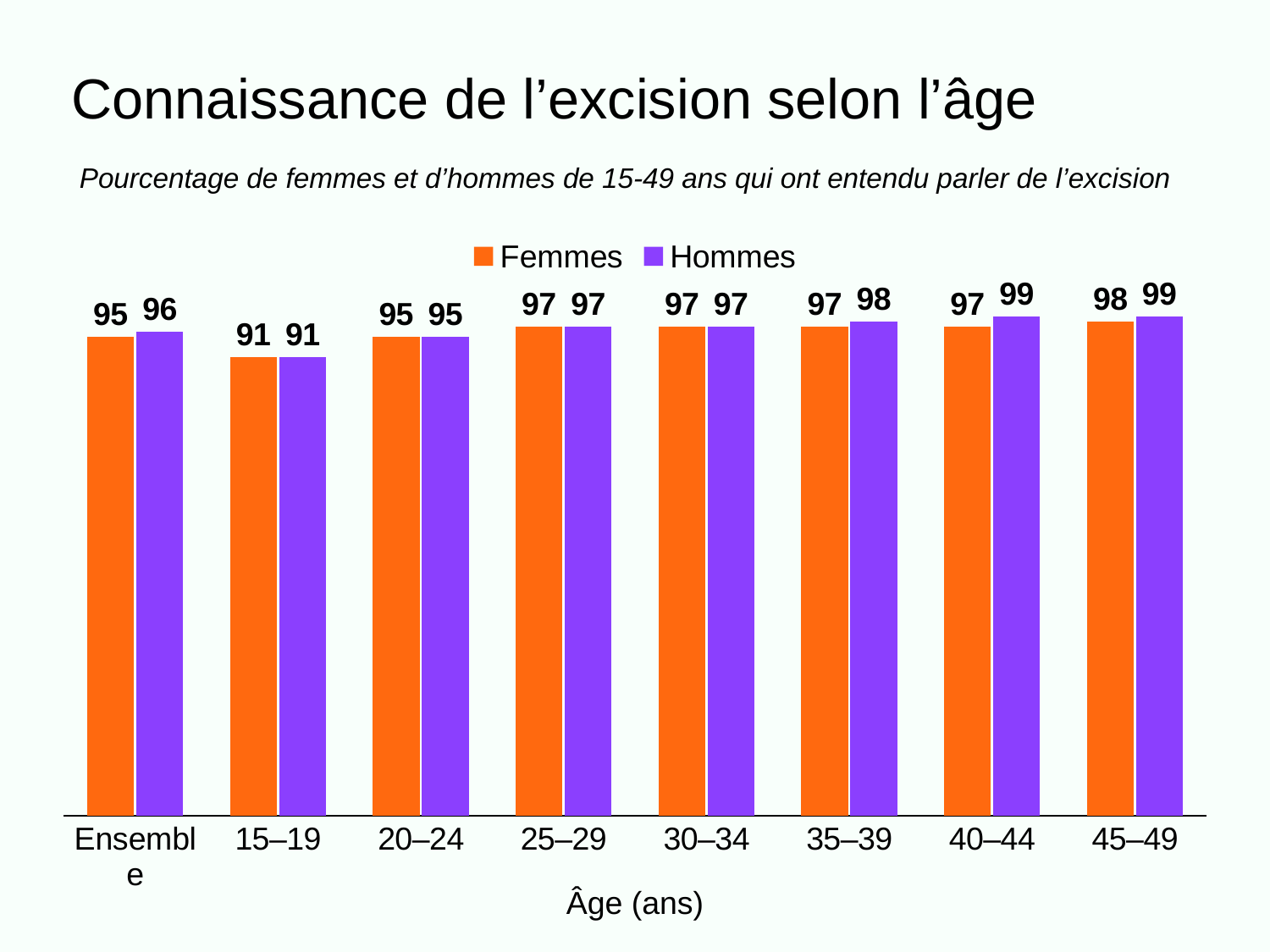

# Connaissance de l’excision selon l’âge
 Pourcentage de femmes et d’hommes de 15-49 ans qui ont entendu parler de l’excision

### Chart

| Category | Femmes | Hommes |
|---|---|---|
| Ensemble | 95.0 | 96.0 |
| 15–19 | 91.0 | 91.0 |
| 20–24 | 95.0 | 95.0 |
| 25–29 | 97.0 | 97.0 |
| 30–34 | 97.0 | 97.0 |
| 35–39 | 97.0 | 98.0 |
| 40–44 | 97.0 | 99.0 |
| 45–49 | 98.0 | 99.0 |
Âge (ans)